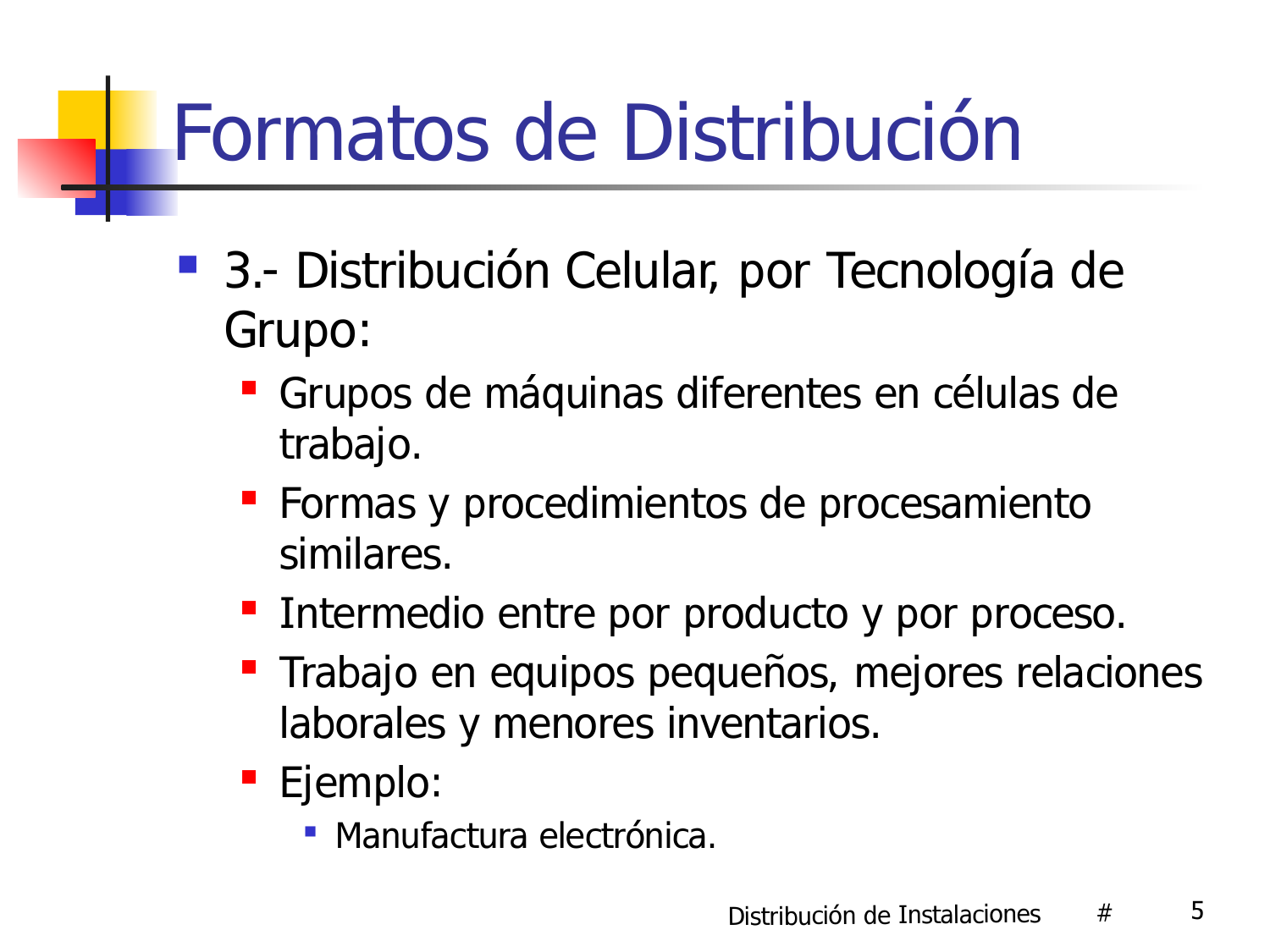

# Formatos de Distribución
3.- Distribución Celular, por Tecnología de Grupo:
Grupos de máquinas diferentes en células de trabajo.
Formas y procedimientos de procesamiento similares.
Intermedio entre por producto y por proceso.
Trabajo en equipos pequeños, mejores relaciones laborales y menores inventarios.
Ejemplo:
Manufactura electrónica.

5
Distribución de Instalaciones       #